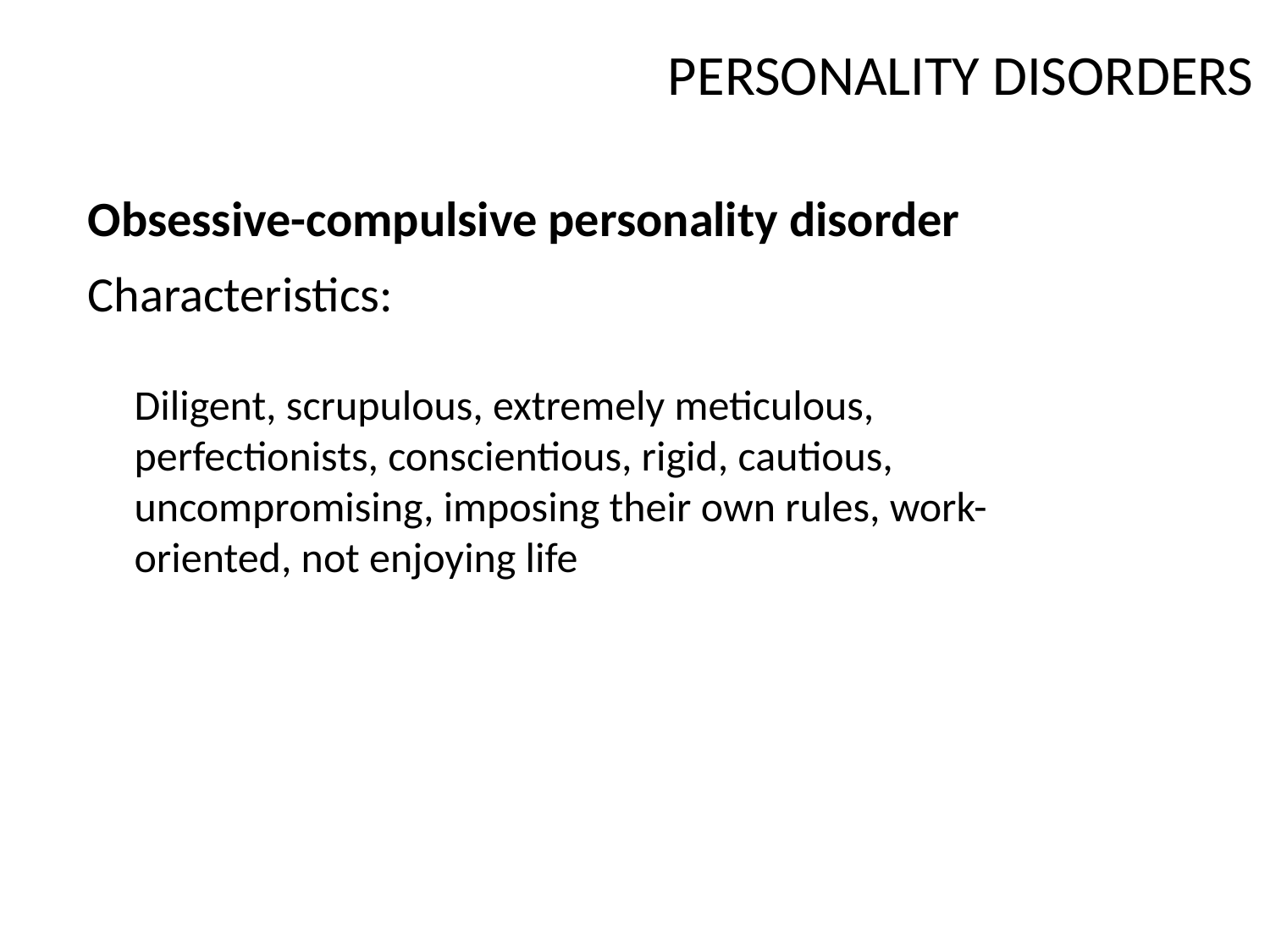

PERSONALITY DISORDERS
#
Obsessive-compulsive personality disorder
Characteristics:

Diligent, scrupulous, extremely meticulous, perfectionists, conscientious, rigid, cautious, uncompromising, imposing their own rules, work-oriented, not enjoying life